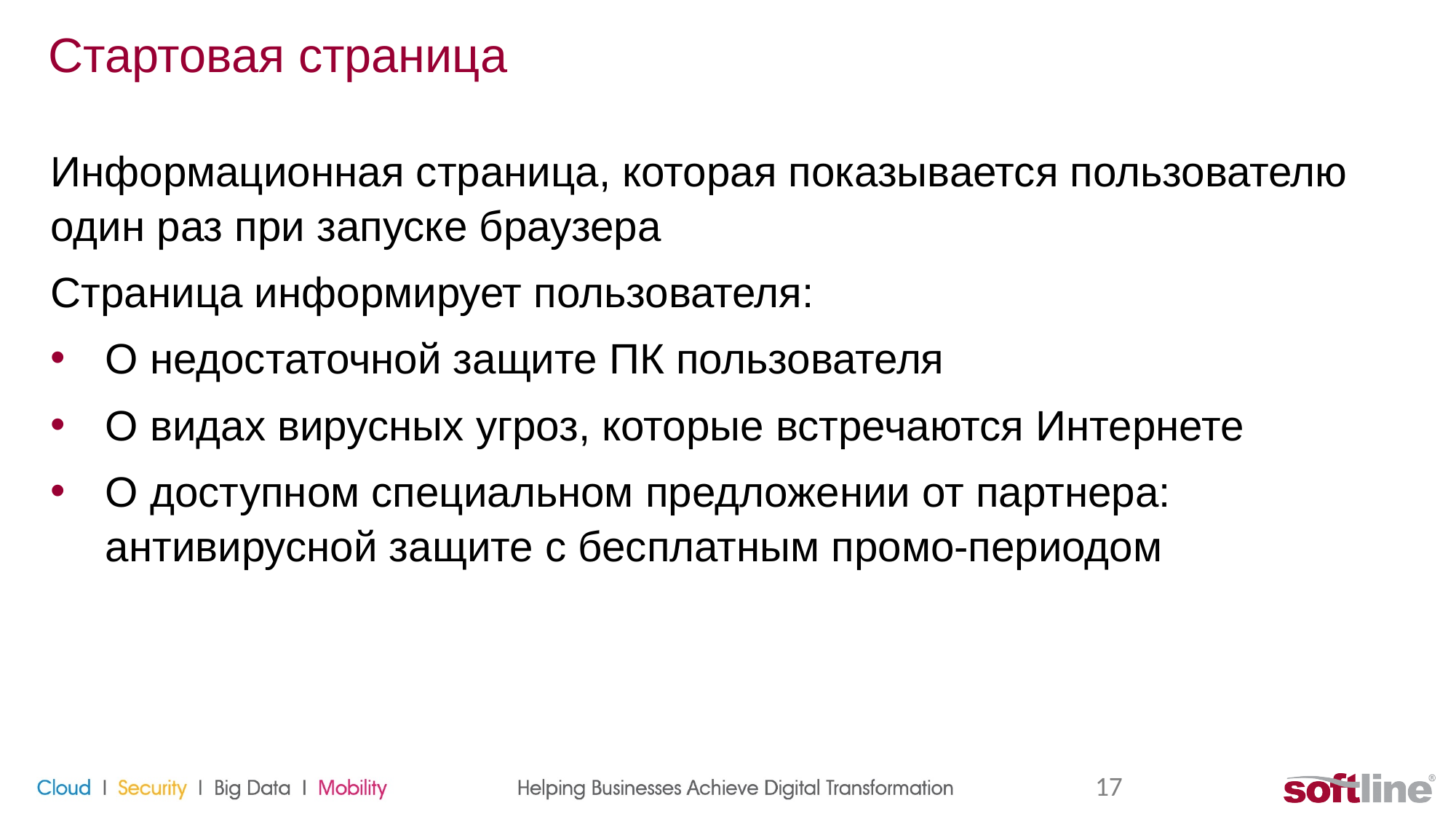

# Стартовая страница
Информационная страница, которая показывается пользователю один раз при запуске браузера
Страница информирует пользователя:
О недостаточной защите ПК пользователя
О видах вирусных угроз, которые встречаются Интернете
О доступном специальном предложении от партнера: антивирусной защите с бесплатным промо-периодом
17